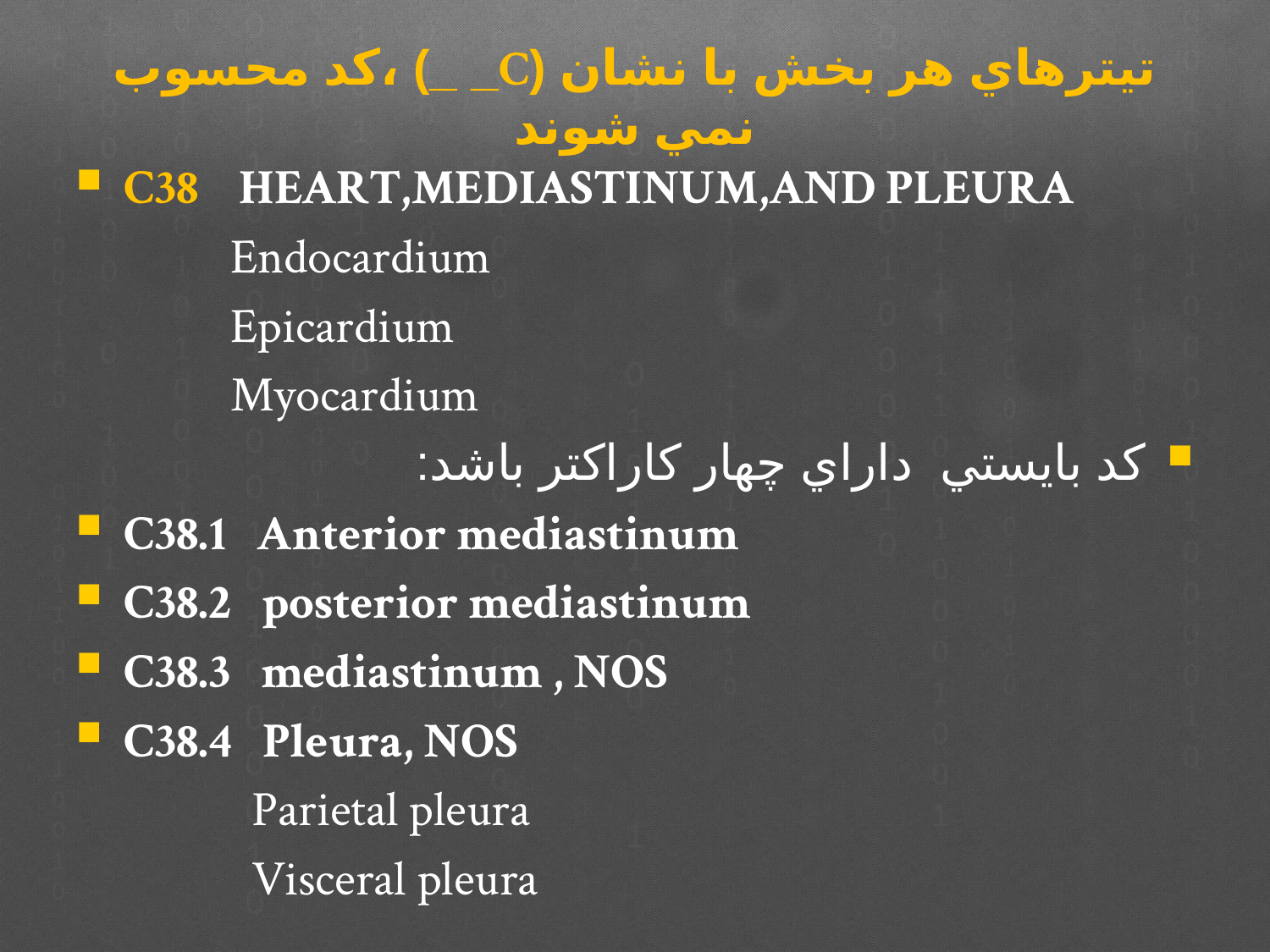

# تيترهاي هر بخش با نشان (C_ _) ،كد محسوب نمي شوند
C38    HEART,MEDIASTINUM,AND PLEURA
              Endocardium
              Epicardium
              Myocardium
كد بايستي  داراي چهار كاراكتر باشد:
C38.1   Anterior mediastinum
C38.2   posterior mediastinum
C38.3   mediastinum , NOS
C38.4   Pleura, NOS
                Parietal pleura
                Visceral pleura